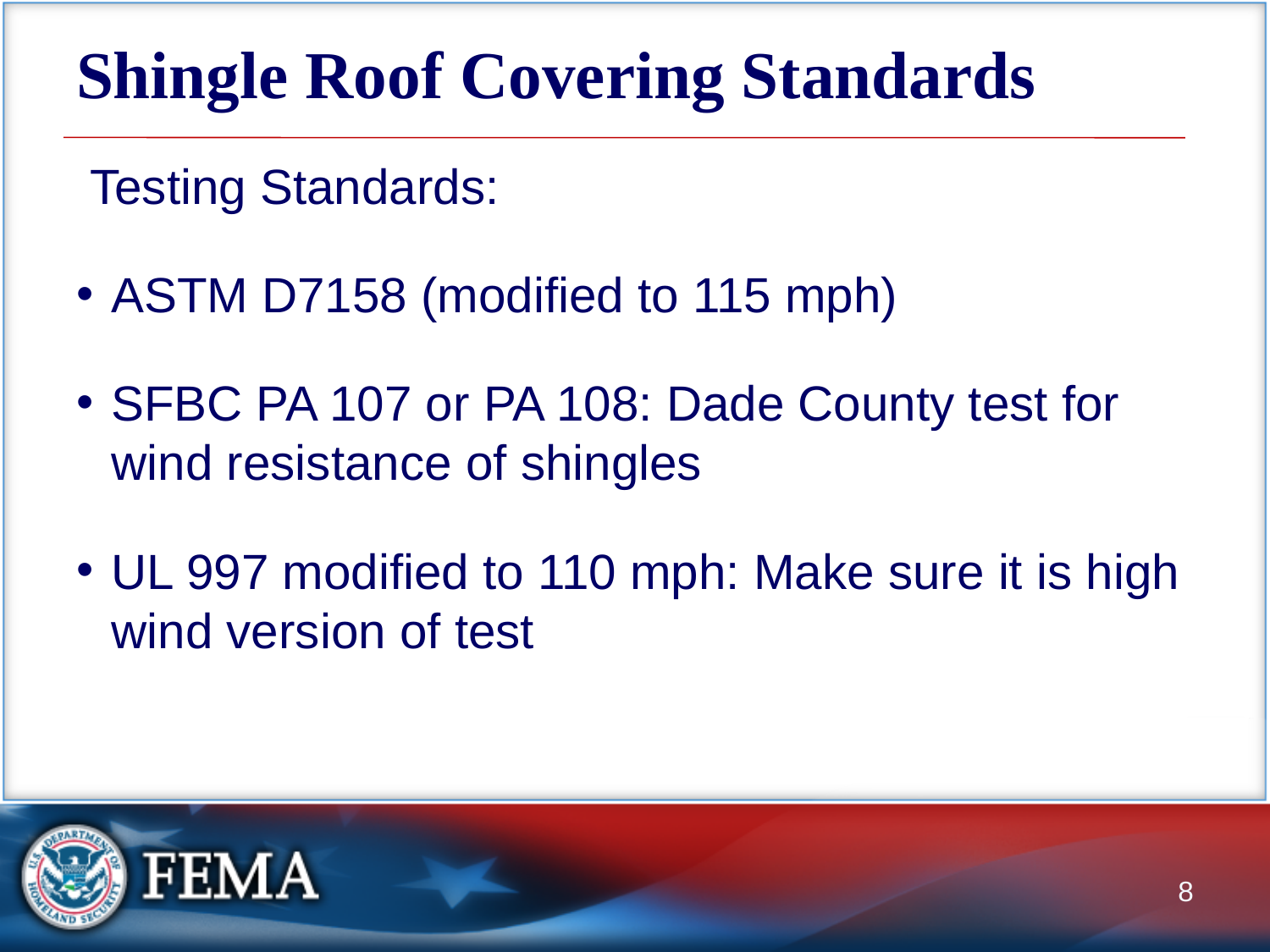

# Shingle Roof Covering Standards
 Testing Standards:
ASTM D7158 (modified to 115 mph)
SFBC PA 107 or PA 108: Dade County test for wind resistance of shingles
UL 997 modified to 110 mph: Make sure it is high wind version of test
8